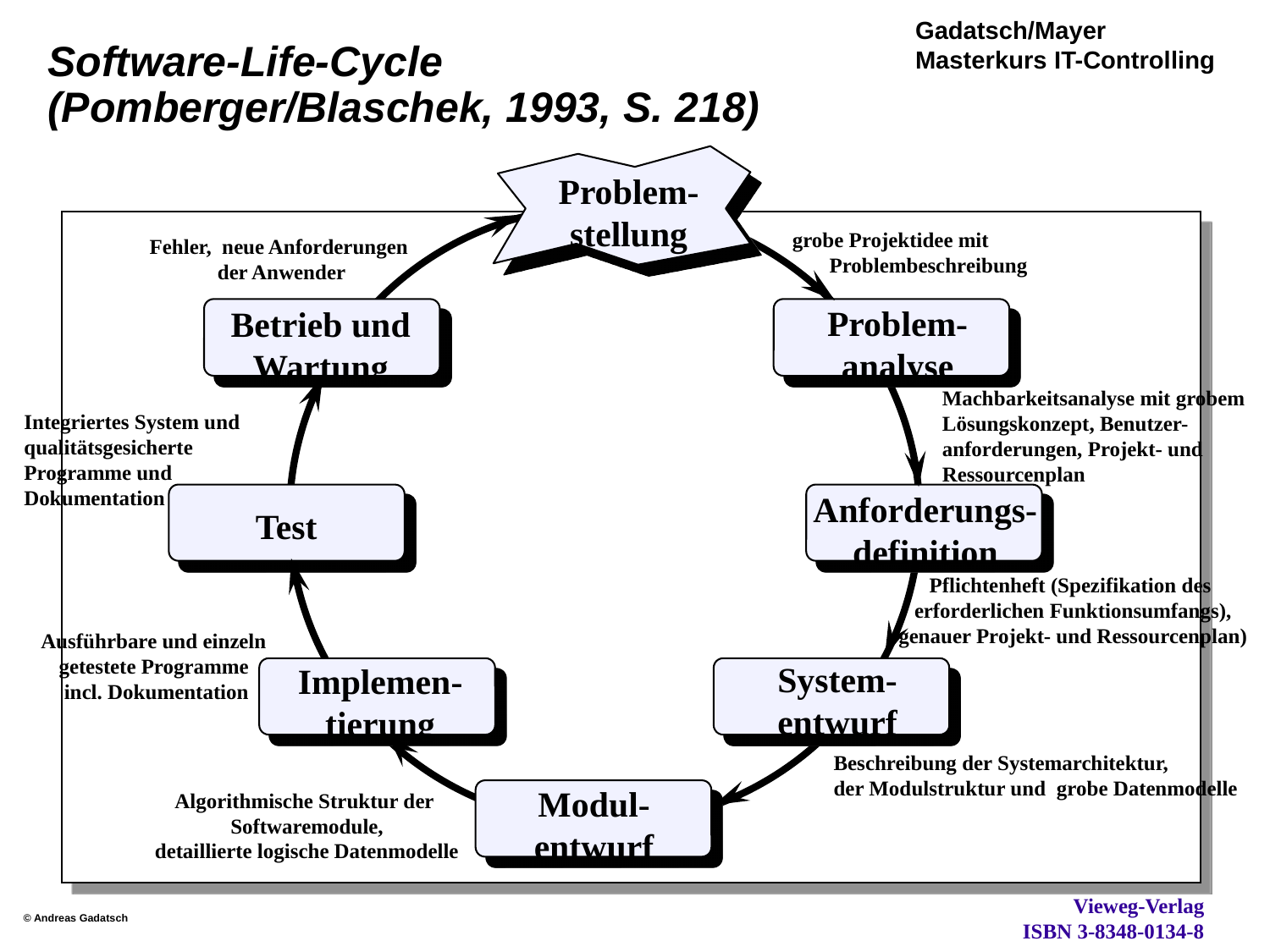

# Software-Life-Cycle (Pomberger/Blaschek, 1993, S. 218)

Problem-
stellung

grobe Projektidee mit
       Problembeschreibung
Fehler,  neue Anforderungen
der Anwender

Problem-
analyse
Betrieb und
Wartung

Machbarkeitsanalyse mit grobem
Lösungskonzept, Benutzer-
anforderungen, Projekt- und
Ressourcenplan
Integriertes System und
qualitätsgesicherte
Programme und
Dokumentation

Anforderungs-
definition

Test

Pflichtenheft (Spezifikation des
erforderlichen Funktionsumfangs),
genauer Projekt- und Ressourcenplan)
Ausführbare und einzeln
getestete Programme
incl. Dokumentation

System-
entwurf
Implemen-
tierung

Beschreibung der Systemarchitektur,
der Modulstruktur und  grobe Datenmodelle
Modul-
entwurf

Algorithmische Struktur der
Softwaremodule,
detaillierte logische Datenmodelle